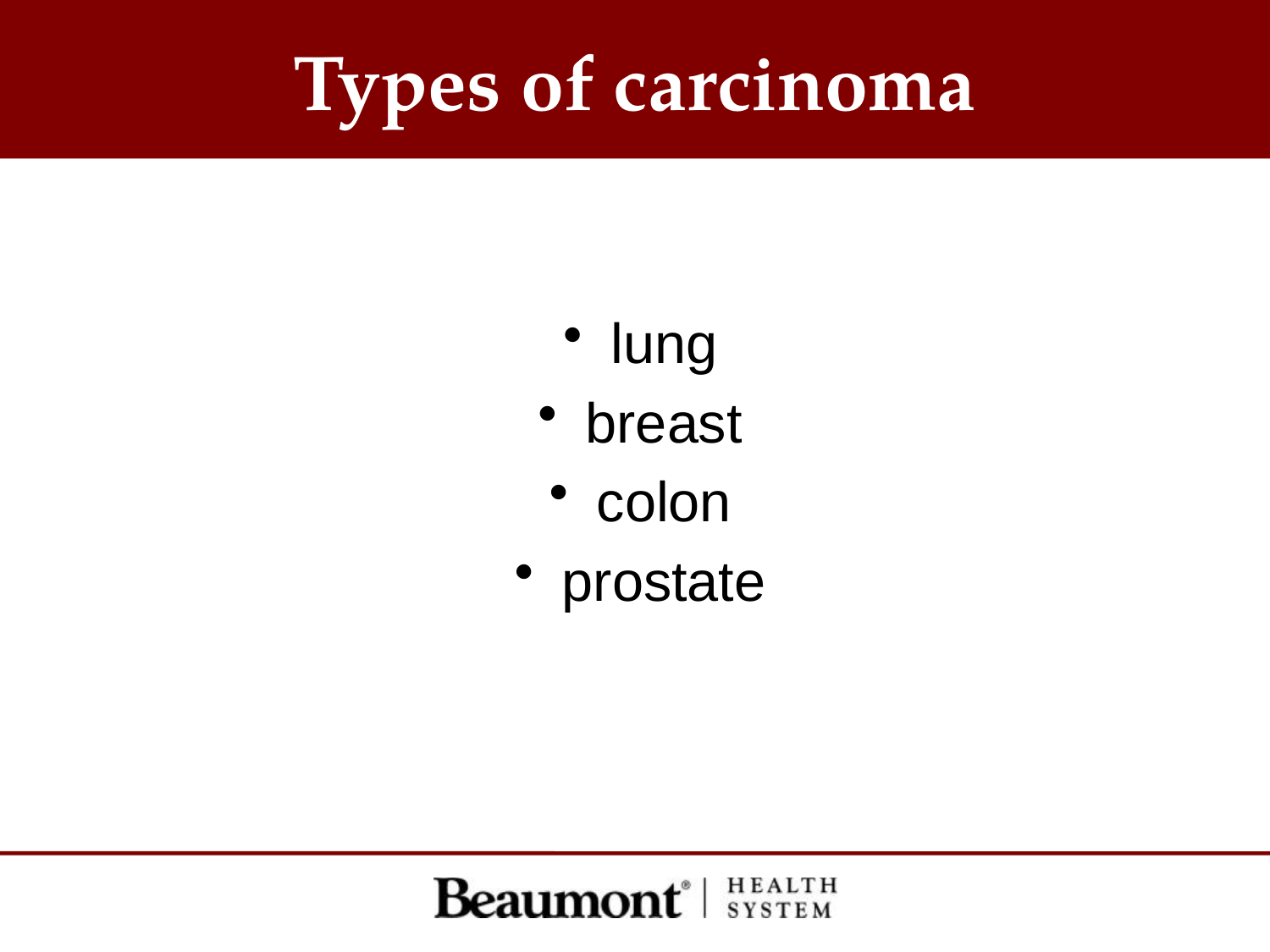

# Types of carcinoma

lung
breast
colon
prostate